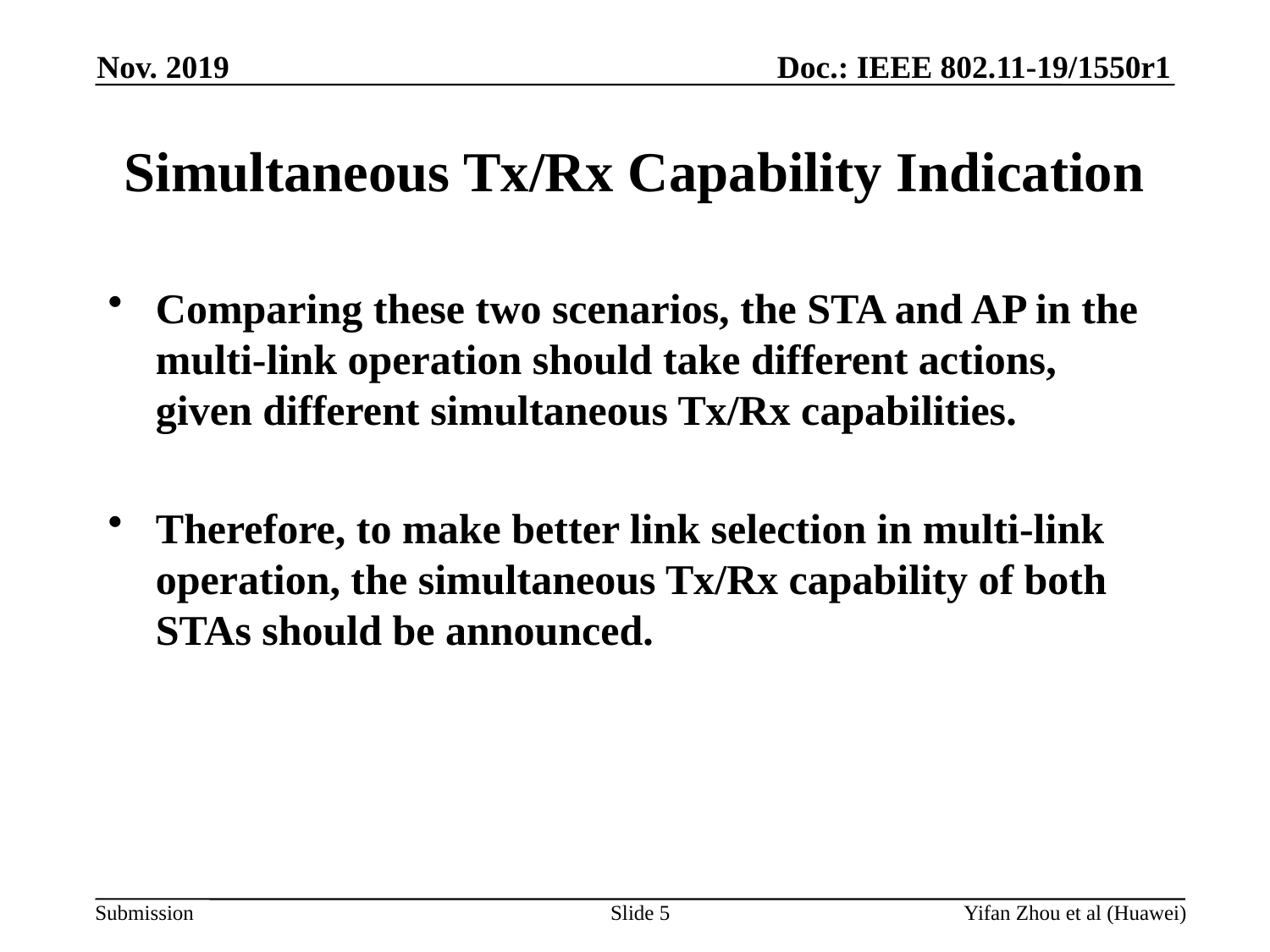

Nov. 2019
# Simultaneous Tx/Rx Capability Indication
Comparing these two scenarios, the STA and AP in the multi-link operation should take different actions, given different simultaneous Tx/Rx capabilities.

Therefore, to make better link selection in multi-link operation, the simultaneous Tx/Rx capability of both STAs should be announced.

Slide 5
Yifan Zhou et al (Huawei)